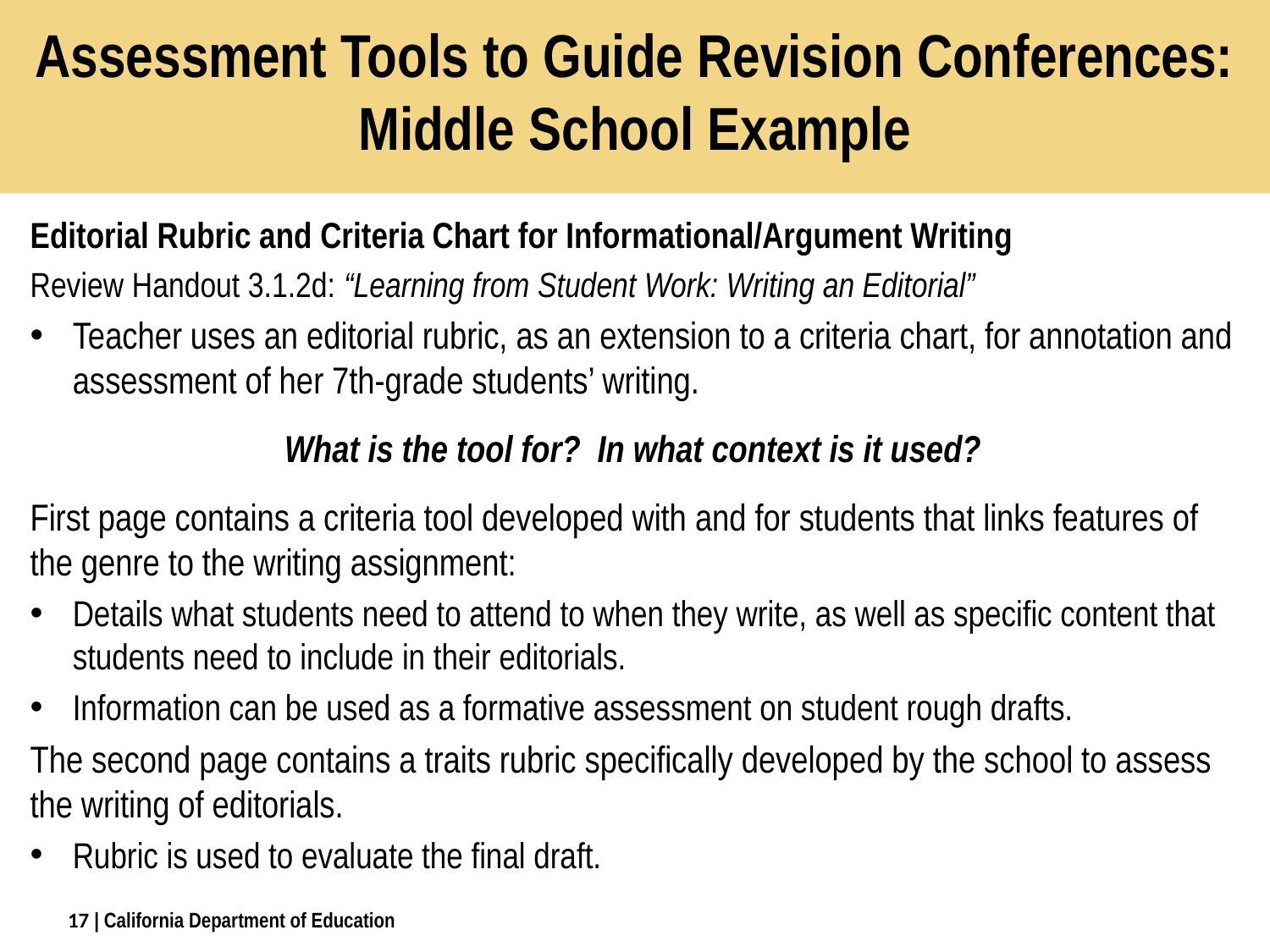

# Assessment Tools to Guide Revision Conferences: Middle School Example
Editorial Rubric and Criteria Chart for Informational/Argument Writing
Review Handout 3.1.2d: “Learning from Student Work: Writing an Editorial”
Teacher uses an editorial rubric, as an extension to a criteria chart, for annotation and assessment of her 7th-grade students’ writing.
What is the tool for?  In what context is it used?
First page contains a criteria tool developed with and for students that links features of the genre to the writing assignment:
Details what students need to attend to when they write, as well as specific content that students need to include in their editorials.
Information can be used as a formative assessment on student rough drafts.
The second page contains a traits rubric specifically developed by the school to assess the writing of editorials.
Rubric is used to evaluate the final draft.

17
| California Department of Education